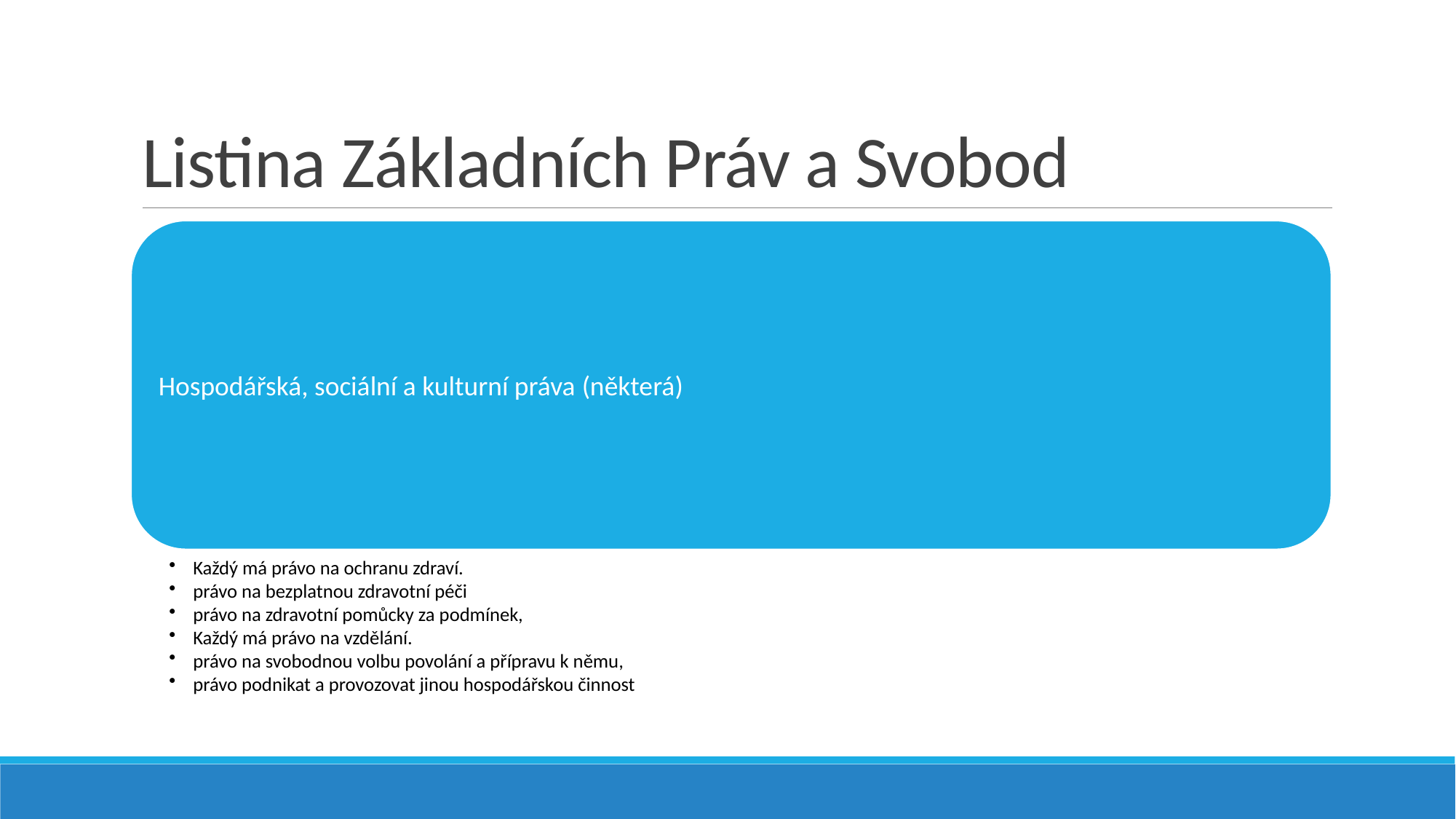

# Listina Základních Práv a Svobod
Hospodářská, sociální a kulturní práva (některá)
Každý má právo na ochranu zdraví.
právo na bezplatnou zdravotní péči
právo na zdravotní pomůcky za podmínek,
Každý má právo na vzdělání.
právo na svobodnou volbu povolání a přípravu k němu,
právo podnikat a provozovat jinou hospodářskou činnost